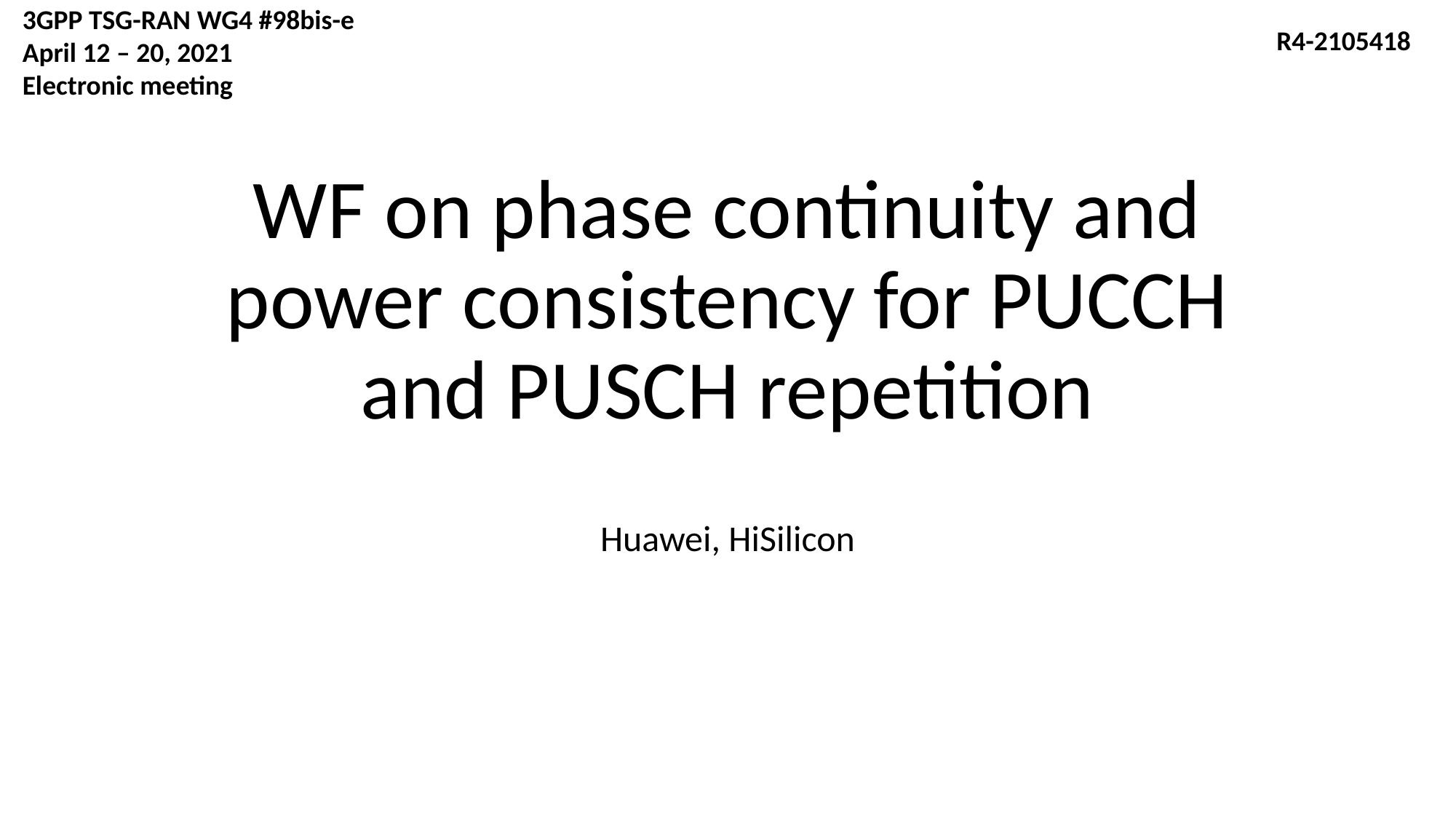

3GPP TSG-RAN WG4 #98bis-e
April 12 – 20, 2021
Electronic meeting
R4-2105418
# WF on phase continuity and power consistency for PUCCH and PUSCH repetition
Huawei, HiSilicon